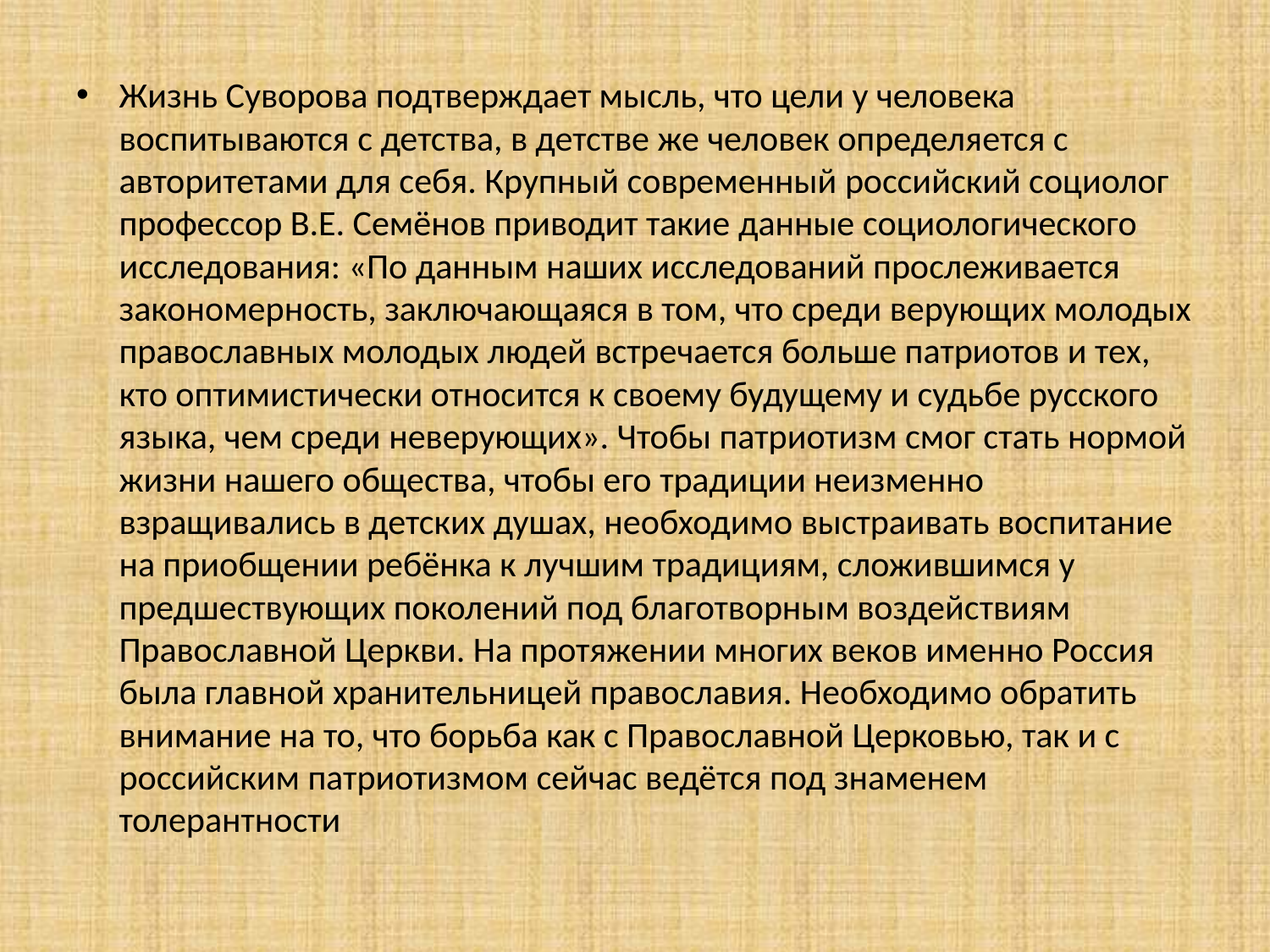

Жизнь Суворова подтверждает мысль, что цели у человека воспитываются с детства, в детстве же человек определяется с авторитетами для себя. Крупный современный российский социолог профессор В.Е. Семёнов приводит такие данные социологического исследования: «По данным наших исследований прослеживается закономерность, заключающаяся в том, что среди верующих молодых православных молодых людей встречается больше патриотов и тех, кто оптимистически относится к своему будущему и судьбе русского языка, чем среди неверующих». Чтобы патриотизм смог стать нормой жизни нашего общества, чтобы его традиции неизменно взращивались в детских душах, необходимо выстраивать воспитание на приобщении ребёнка к лучшим традициям, сложившимся у предшествующих поколений под благотворным воздействиям Православной Церкви. На протяжении многих веков именно Россия была главной хранительницей православия. Необходимо обратить внимание на то, что борьба как с Православной Церковью, так и с российским патриотизмом сейчас ведётся под знаменем толерантности